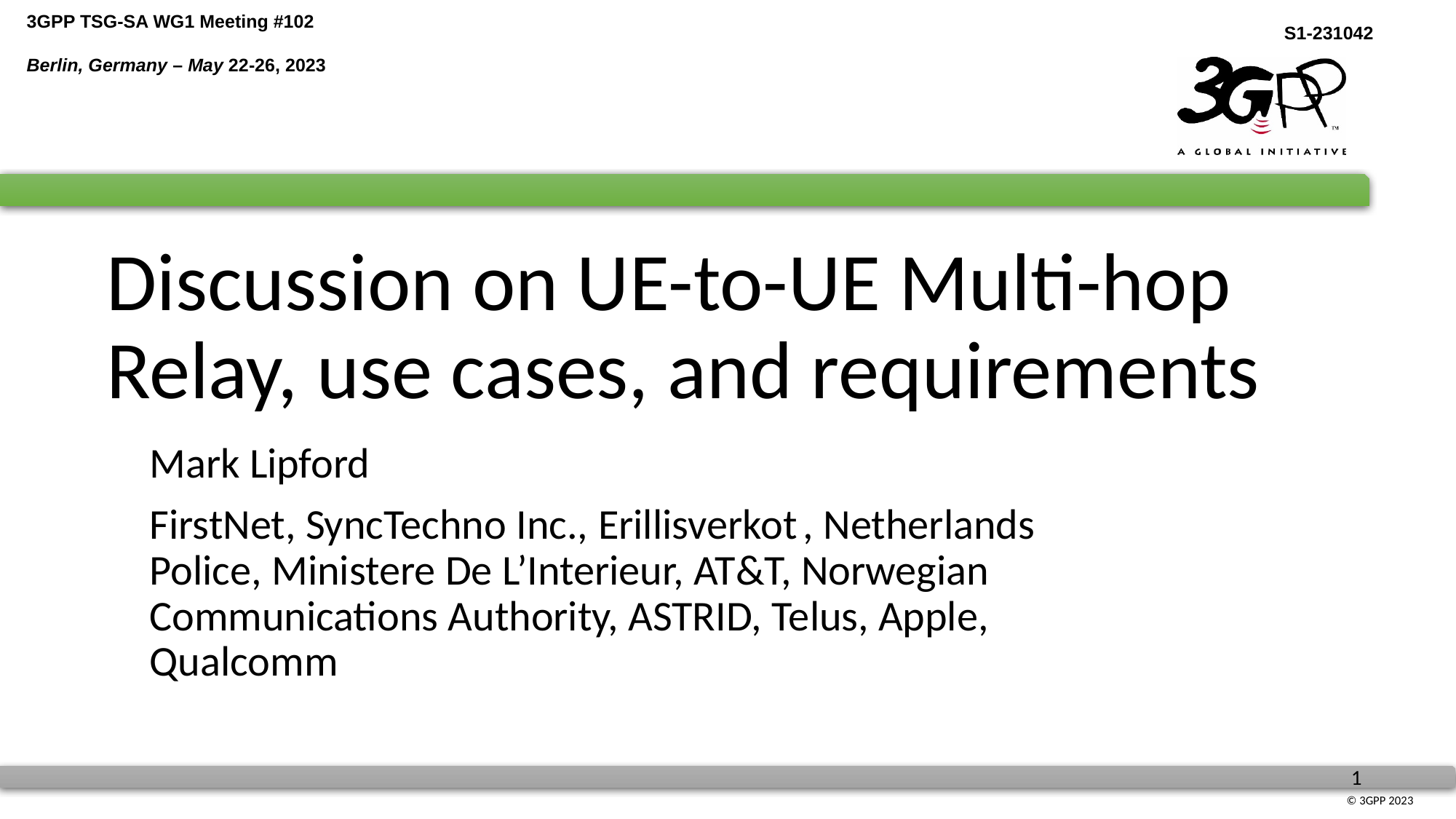

# Discussion on UE-to-UE Multi-hop Relay, use cases, and requirements
Mark Lipford
FirstNet, SyncTechno Inc., Erillisverkot , Netherlands Police, Ministere De L’Interieur, AT&T, Norwegian Communications Authority, ASTRID, Telus, Apple,  Qualcomm